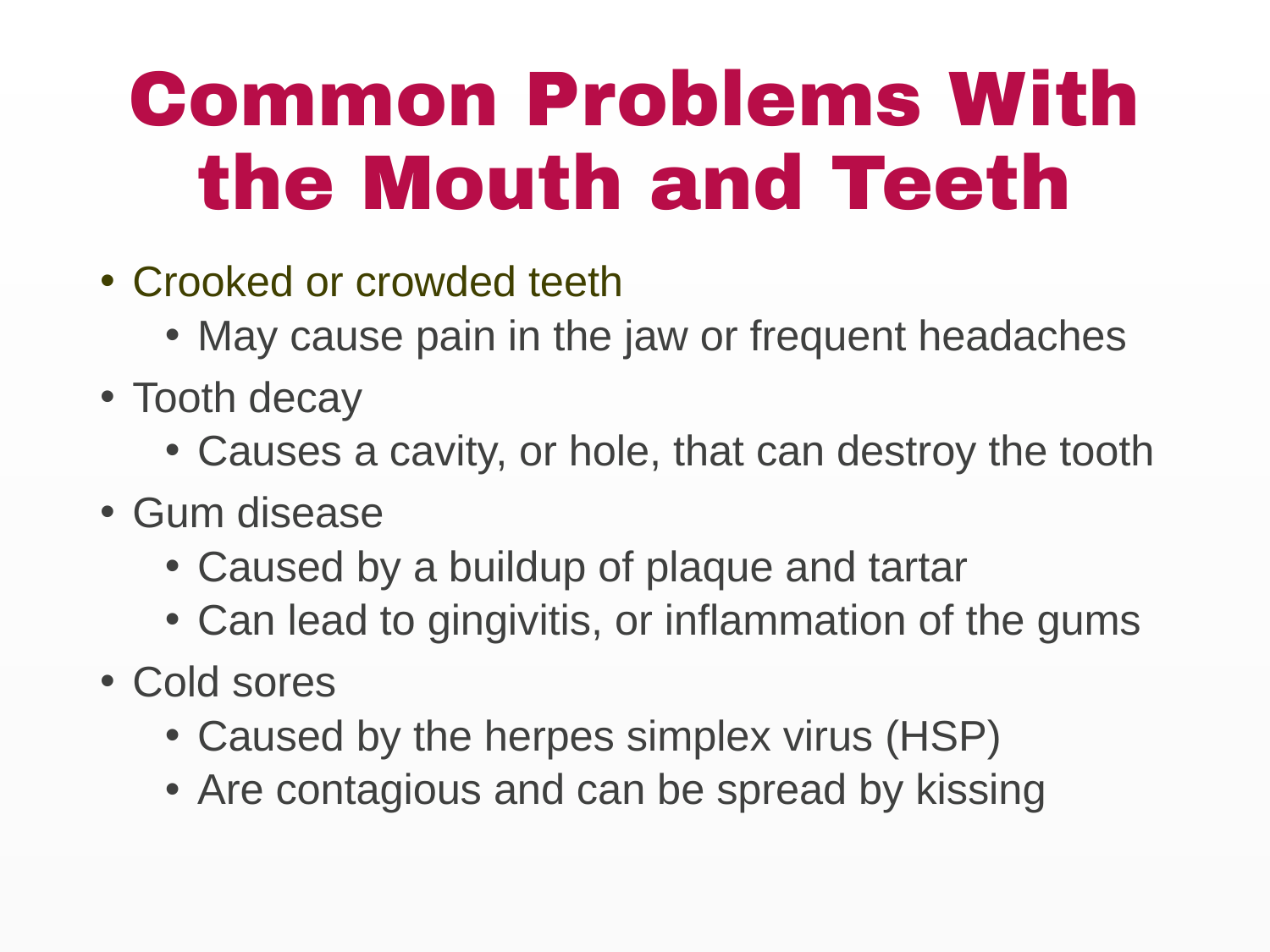

# Common Problems With the Mouth and Teeth
Crooked or crowded teeth
May cause pain in the jaw or frequent headaches
Tooth decay
Causes a cavity, or hole, that can destroy the tooth
Gum disease
Caused by a buildup of plaque and tartar
Can lead to gingivitis, or inflammation of the gums
Cold sores
Caused by the herpes simplex virus (HSP)
Are contagious and can be spread by kissing